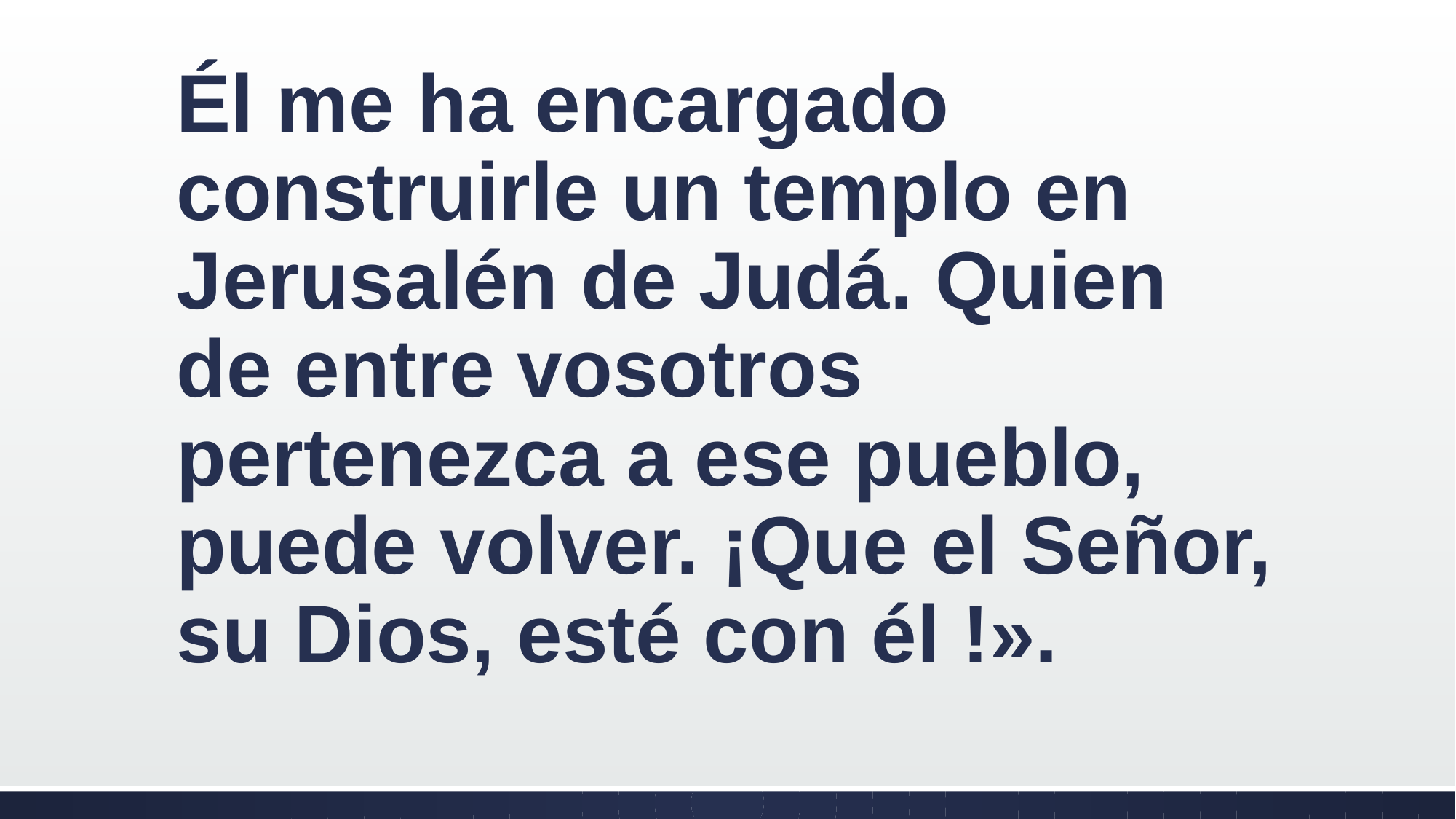

#
Él me ha encargado construirle un templo en Jerusalén de Judá. Quien de entre vosotros pertenezca a ese pueblo, puede volver. ¡Que el Señor, su Dios, esté con él !».